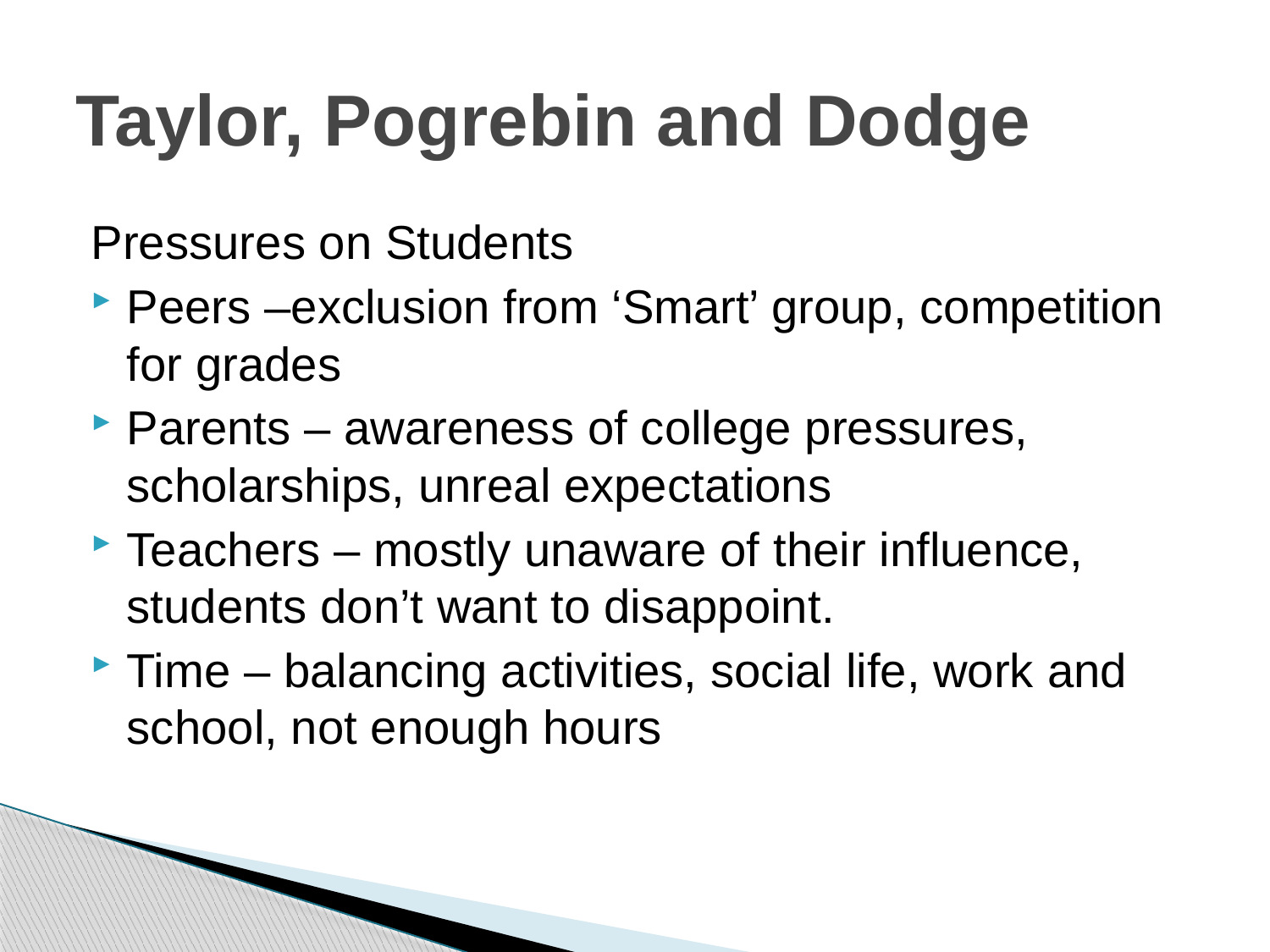

# Taylor, Pogrebin and Dodge
Pressures on Students
Peers –exclusion from ‘Smart’ group, competition for grades
Parents – awareness of college pressures, scholarships, unreal expectations
Teachers – mostly unaware of their influence, students don’t want to disappoint.
Time – balancing activities, social life, work and school, not enough hours